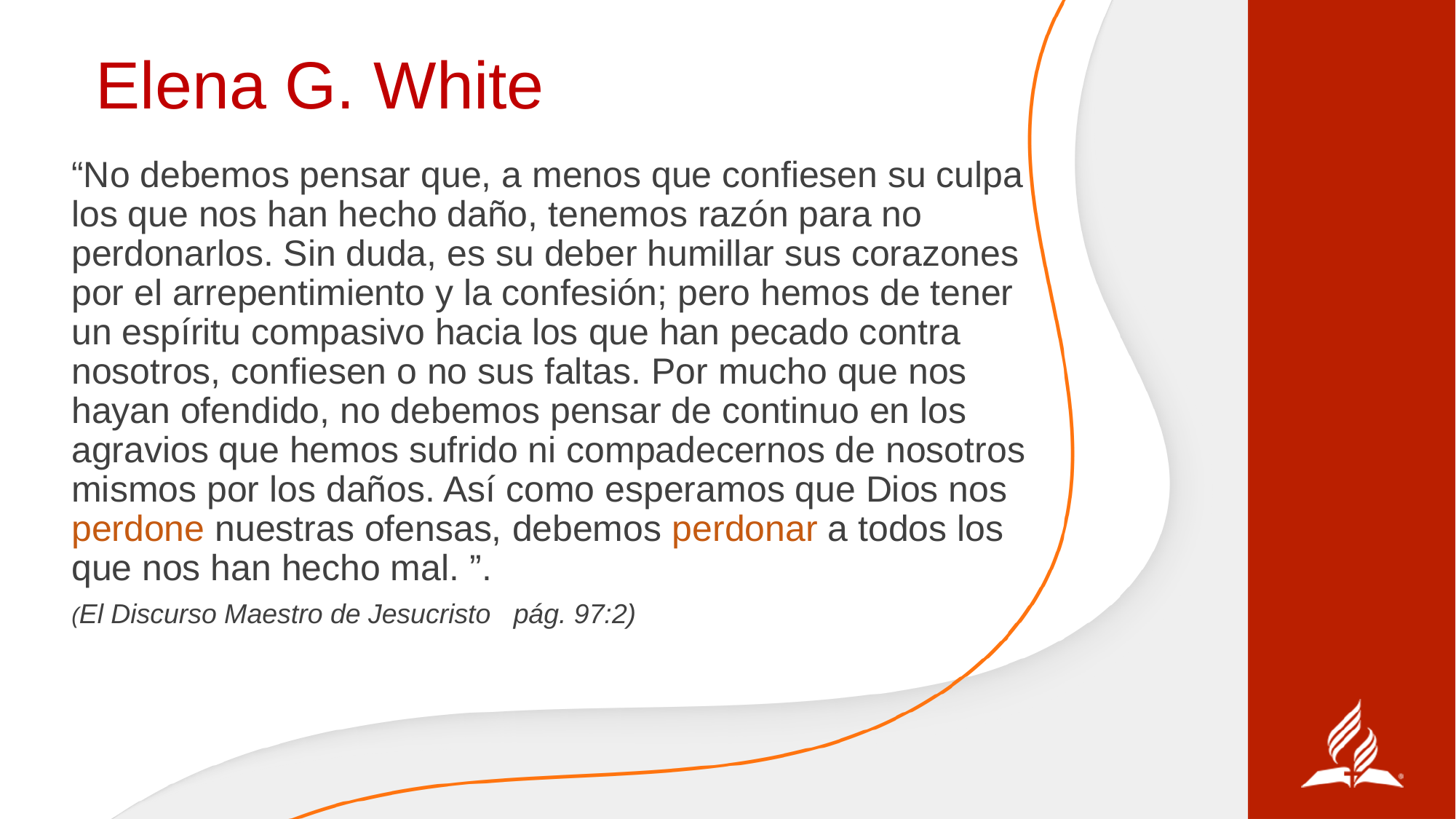

# Elena G. White
“No debemos pensar que, a menos que confiesen su culpa los que nos han hecho daño, tenemos razón para no perdonarlos. Sin duda, es su deber humillar sus corazones por el arrepentimiento y la confesión; pero hemos de tener un espíritu compasivo hacia los que han pecado contra nosotros, confiesen o no sus faltas. Por mucho que nos hayan ofendido, no debemos pensar de continuo en los agravios que hemos sufrido ni compadecernos de nosotros mismos por los daños. Así como esperamos que Dios nos perdone nuestras ofensas, debemos perdonar a todos los que nos han hecho mal. ”.
(El Discurso Maestro de Jesucristo   pág. 97:2)